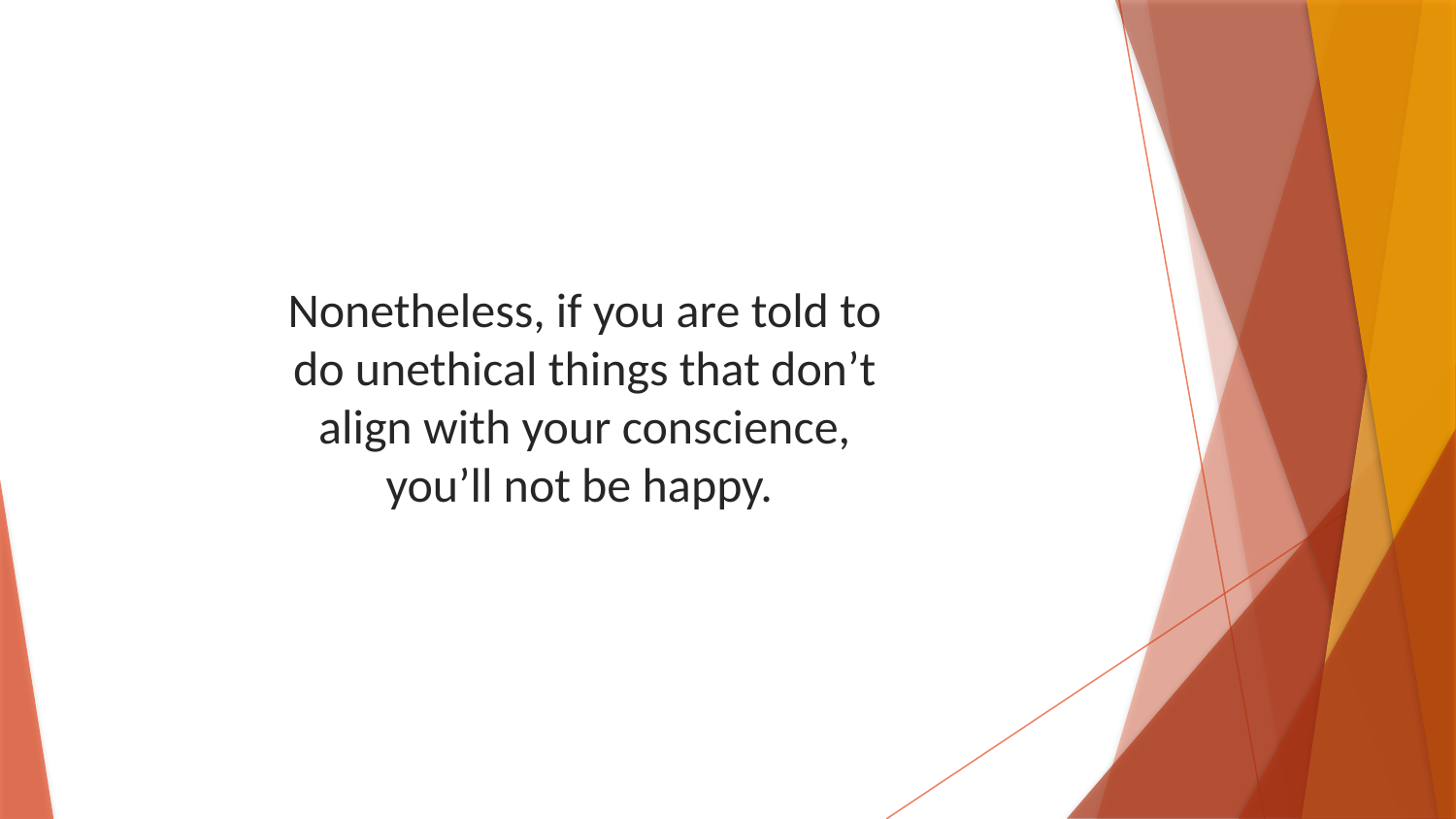

Nonetheless, if you are told to do unethical things that don’t align with your conscience, you’ll not be happy.